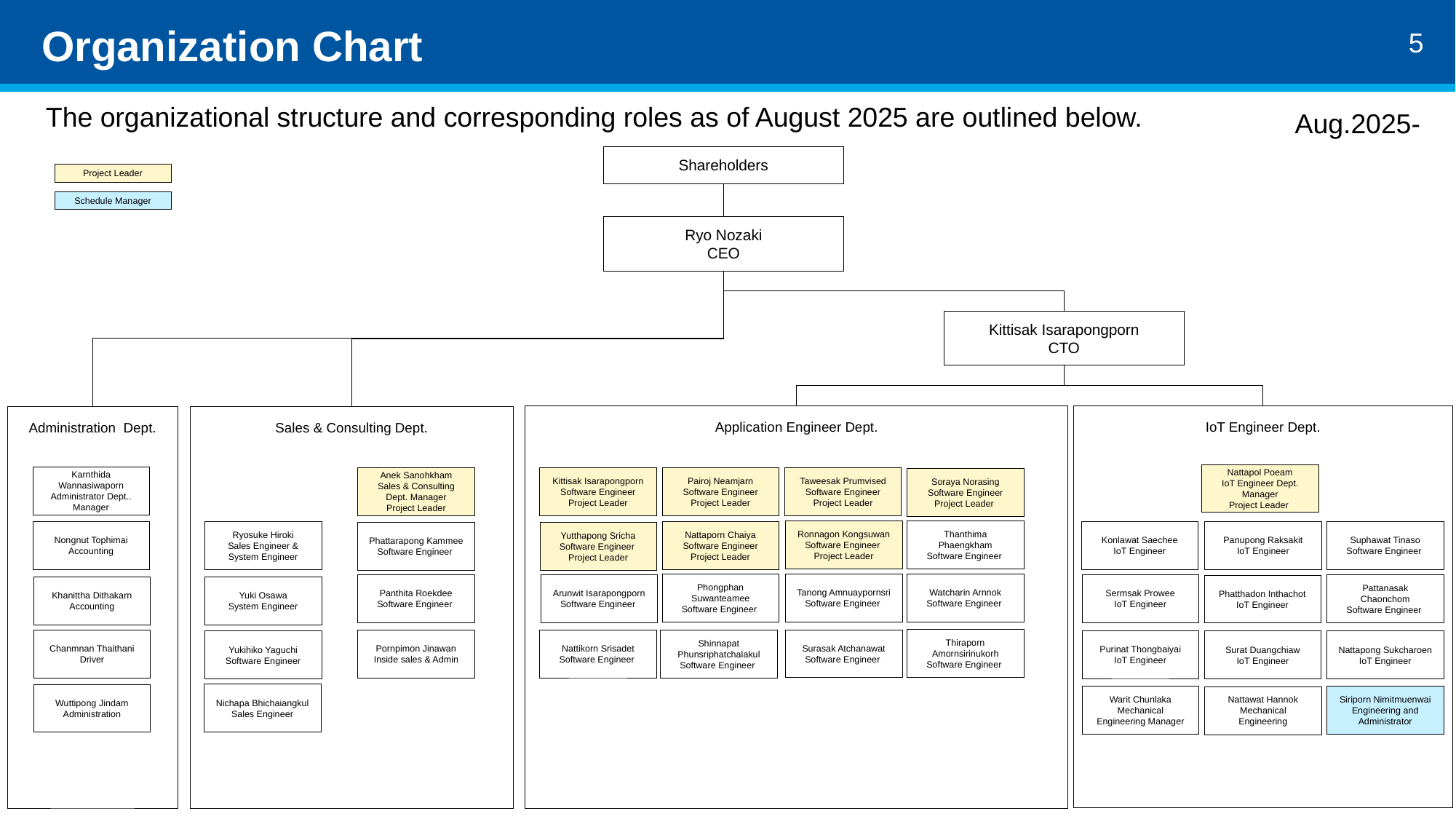

# Organization Chart
The organizational structure and corresponding roles as of August 2025 are outlined below.
Aug.2025-
Shareholders

Project Leader
Schedule Manager
Ryo Nozaki
CEO
Kittisak​ Isarapongporn
CTO
Application Engineer Dept.

IoT Engineer Dept.

Administration  Dept.

Sales & Consulting Dept.

Nattapol Poeam
IoT Engineer Dept.
Manager
Project Leader
Karnthida Wannasiwaporn
Administrator Dept..
Manager
Taweesak Prumvised
Software Engineer
Project Leader
Kittisak​ Isarapongporn
Software Engineer
Project Leader
Anek Sanohkham
Sales & Consulting Dept. Manager
Project Leader
Pairoj Neamjarn
Software Engineer
Project Leader
Soraya Norasing
Software Engineer
Project Leader
Thanthima Phaengkham
Software Engineer
Ronnagon Kongsuwan
Software Engineer
Project Leader
Nattaporn Chaiya
Software Engineer
Project Leader
Suphawat Tinaso
Software Engineer
Ryosuke Hiroki
Sales Engineer & System Engineer
Konlawat Saechee
IoT Engineer
Panupong Raksakit
IoT Engineer
Nongnut Tophimai
Accounting
Yutthapong Sricha
Software Engineer
Project Leader
Phattarapong Kammee
Software Engineer
Tanong Amnuaypornsri
Software Engineer
Phongphan Suwanteamee
Software Engineer
Watcharin Arnnok
Software Engineer
Panthita Roekdee
Software Engineer
Arunwit Isarapongporn
Software Engineer
Pattanasak Chaonchom
Software Engineer
Sermsak Prowee
IoT Engineer
Phatthadon Inthachot
IoT Engineer
Yuki Osawa
System Engineer
Khanittha Dithakarn
Accounting
Thiraporn Amornsirinukorh
Software Engineer
Surasak Atchanawat
Software Engineer
Pornpimon Jinawan
Inside sales & Admin
Shinnapat Phunsriphatchalakul
Software Engineer
Nattikorn Srisadet
Software Engineer
Chanmnan Thaithani
Driver
Purinat Thongbaiyai
IoT Engineer
Yukihiko Yaguchi
Software Engineer
Surat Duangchiaw
IoT Engineer
Nattapong Sukcharoen
IoT Engineer
Nichapa Bhichaiangkul
Sales Engineer
Wuttipong Jindam
Administration
Warit Chunlaka
Mechanical Engineering Manager
Siriporn Nimitmuenwai
Engineering and Administrator
Nattawat Hannok
Mechanical Engineering